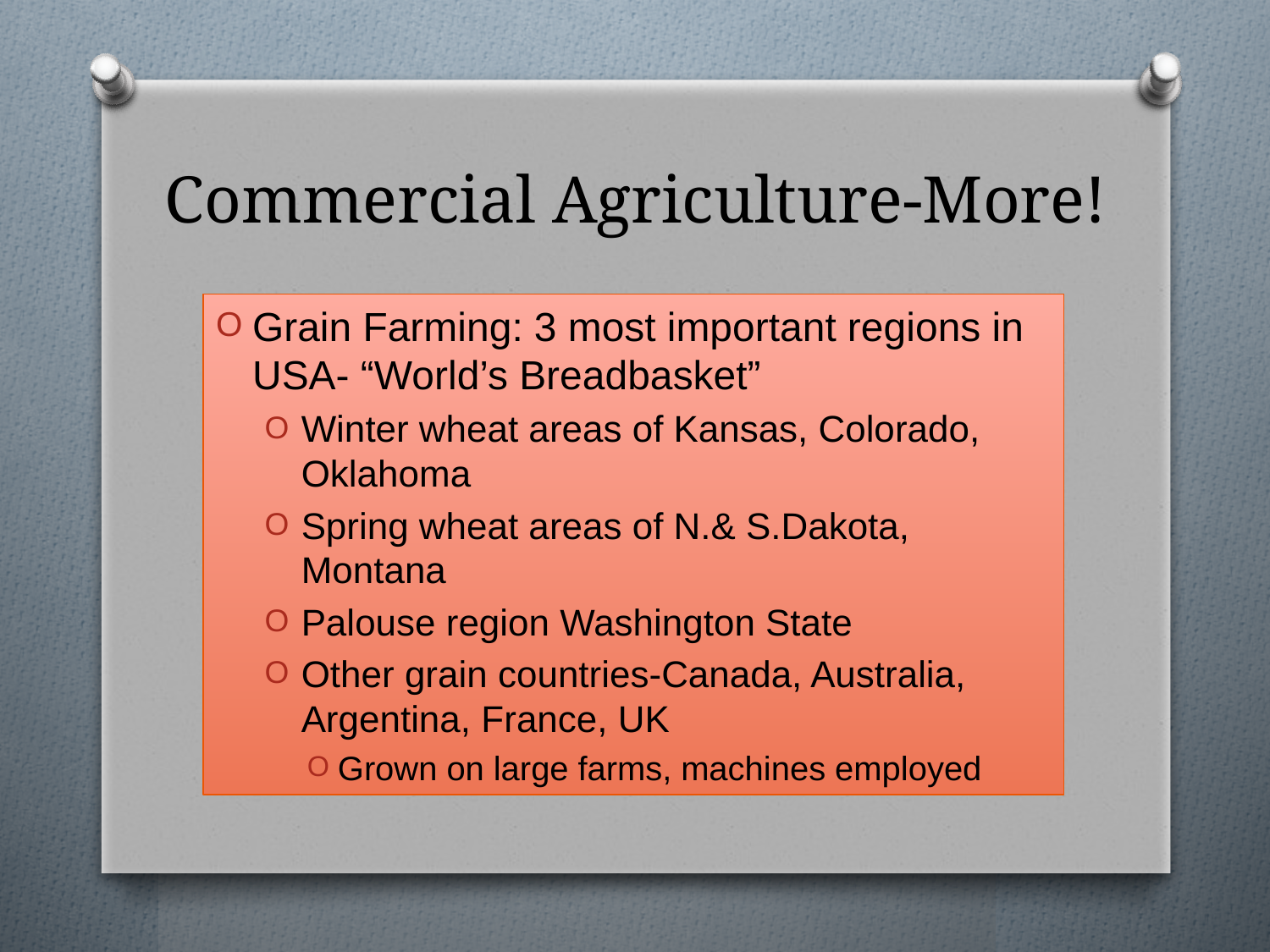

# Commercial Agriculture-More!
Grain Farming: 3 most important regions in USA- “World’s Breadbasket”
Winter wheat areas of Kansas, Colorado, Oklahoma
Spring wheat areas of N.& S.Dakota, Montana
Palouse region Washington State
Other grain countries-Canada, Australia, Argentina, France, UK
Grown on large farms, machines employed